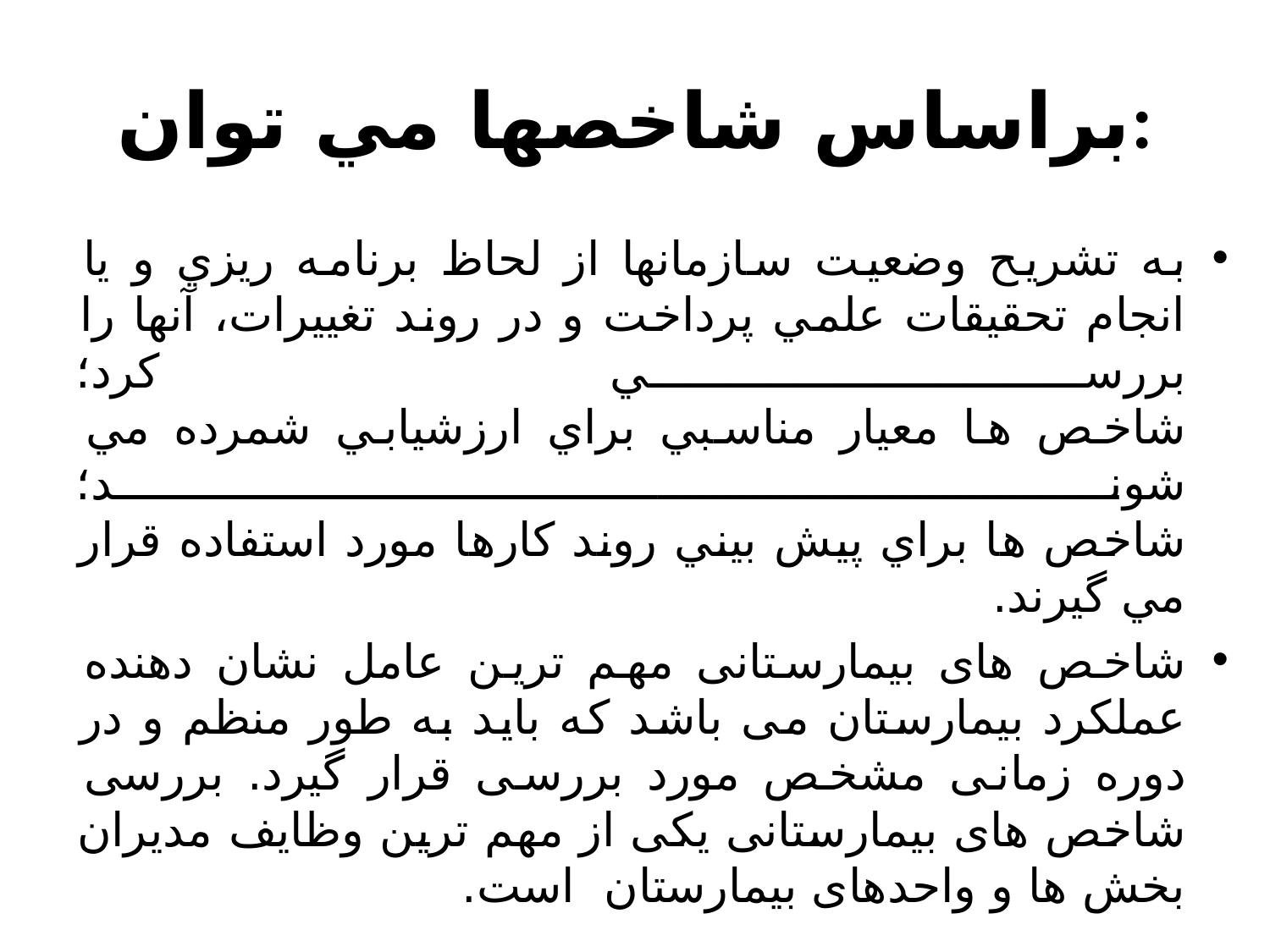

# براساس شاخصها مي توان:
به تشريح وضعيت سازمانها از لحاظ برنامه ريزي و يا انجام تحقيقات علمي پرداخت و در روند تغييرات، آنها را بررسي كرد؛
شاخص ها معيار مناسبي براي ارزشيابي شمرده مي شوند؛
شاخص ها براي پيش بيني روند كارها مورد استفاده قرار مي گيرند.
شاخص های بیمارستانی مهم ترین عامل نشان دهنده عملکرد بیمارستان می باشد که باید به طور منظم و در دوره زمانی مشخص مورد بررسی قرار گیرد. بررسی شاخص های بیمارستانی یکی از مهم ترین وظایف مدیران بخش ها و واحدهای بیمارستان  است.